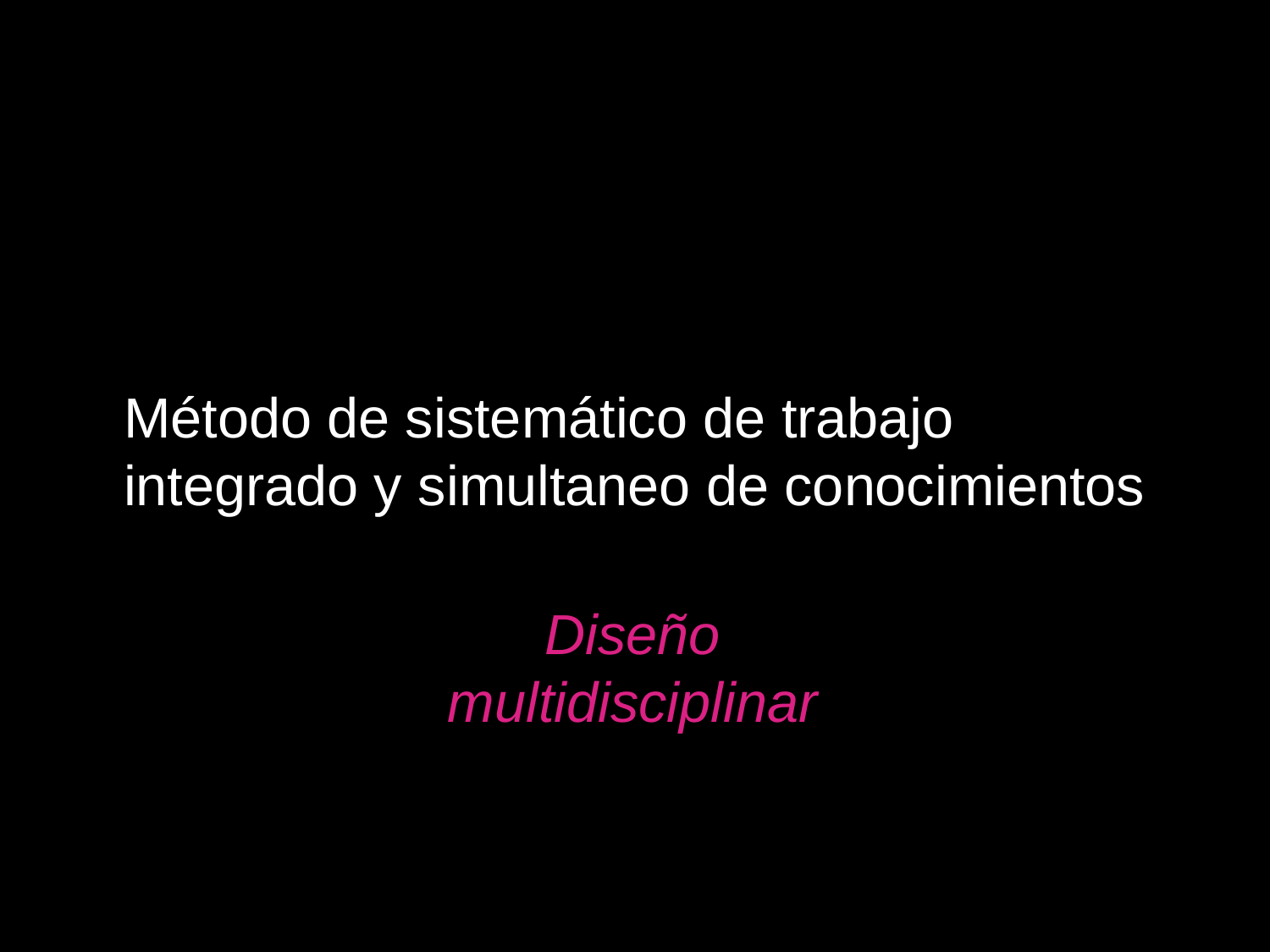

Método de sistemático de trabajo integrado y simultaneo de conocimientos
Diseño multidisciplinar